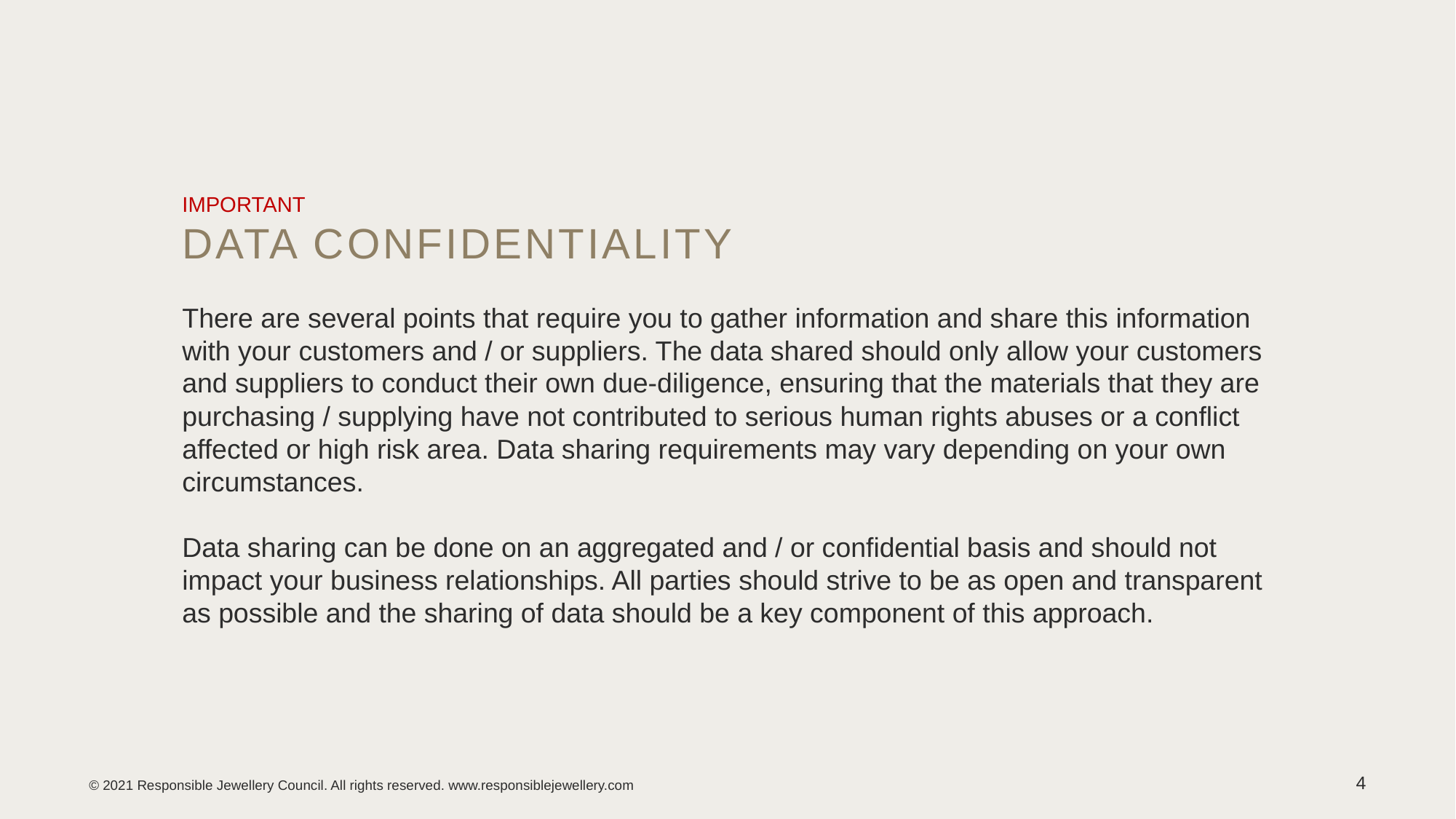

Important
Data Confidentiality

There are several points that require you to gather information and share this information with your customers and / or suppliers. The data shared should only allow your customers and suppliers to conduct their own due-diligence, ensuring that the materials that they are purchasing / supplying have not contributed to serious human rights abuses or a conflict affected or high risk area. Data sharing requirements may vary depending on your own circumstances.

Data sharing can be done on an aggregated and / or confidential basis and should not impact your business relationships. All parties should strive to be as open and transparent as possible and the sharing of data should be a key component of this approach.
4